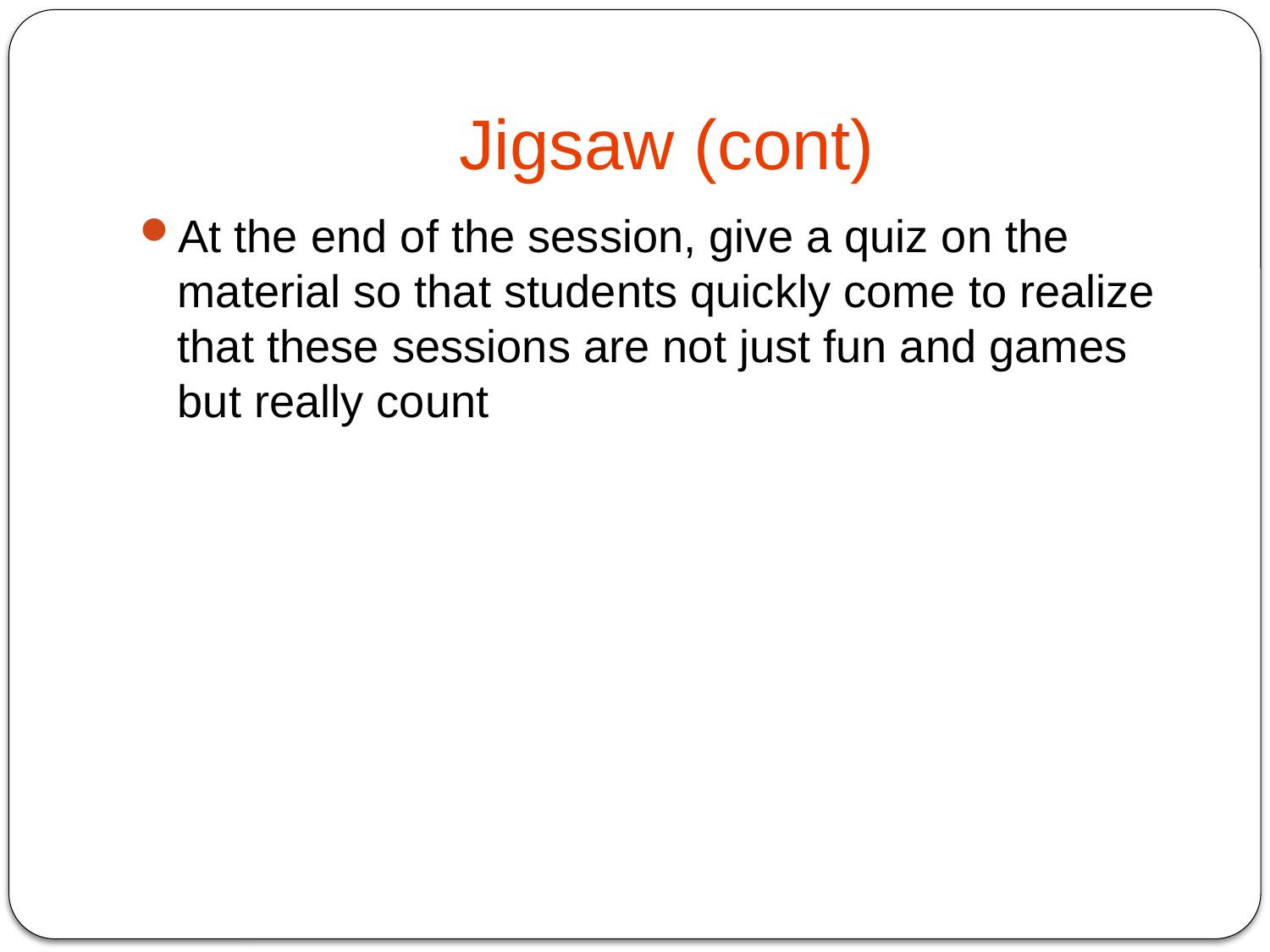

# Jigsaw (cont)
At the end of the session, give a quiz on the material so that students quickly come to realize that these sessions are not just fun and games but really count